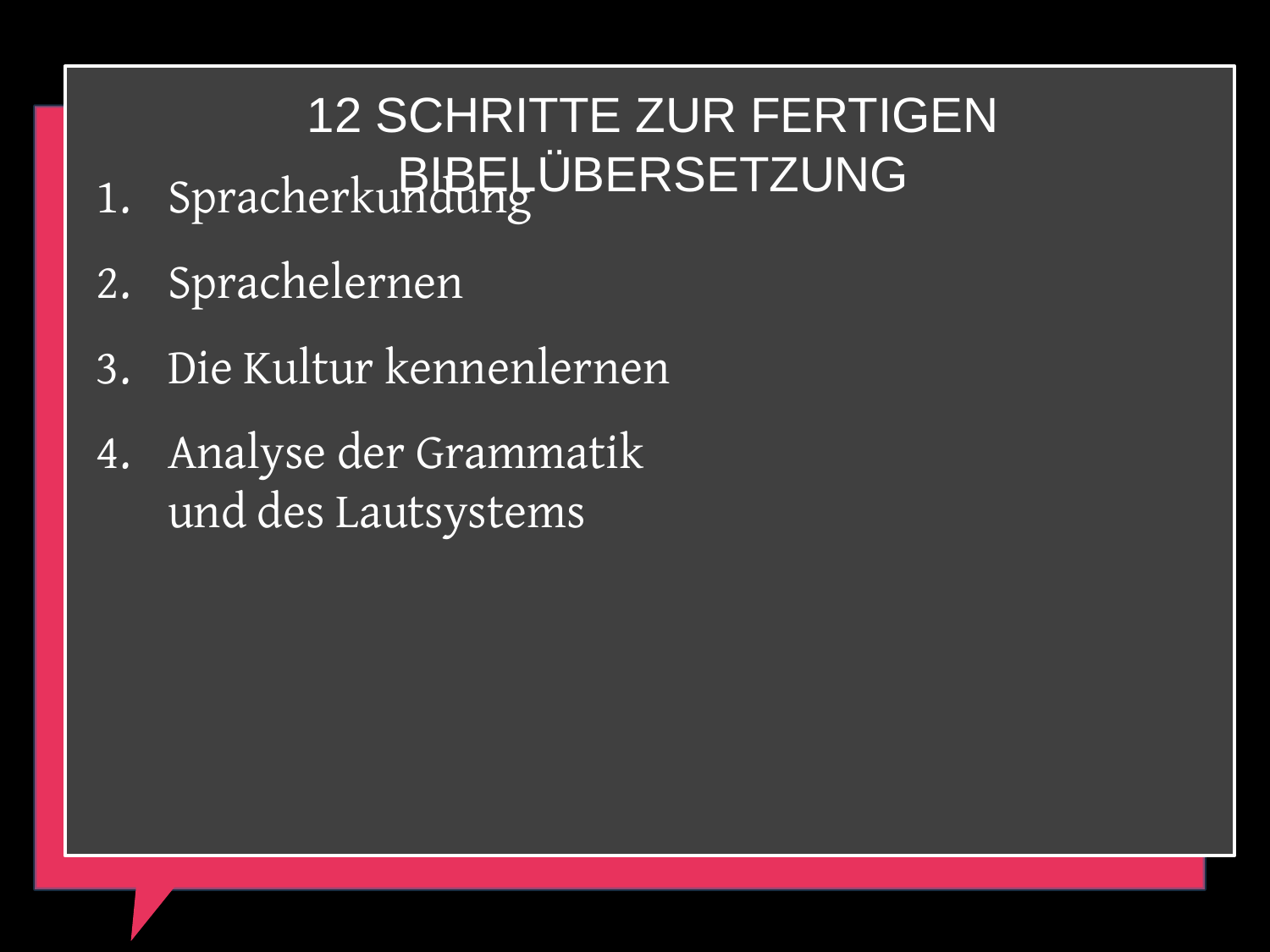

12 Schritte zur fertigen Bibelübersetzung
Spracherkundung
Sprachelernen
Die Kultur kennenlernen
Analyse der Grammatik und des Lautsystems